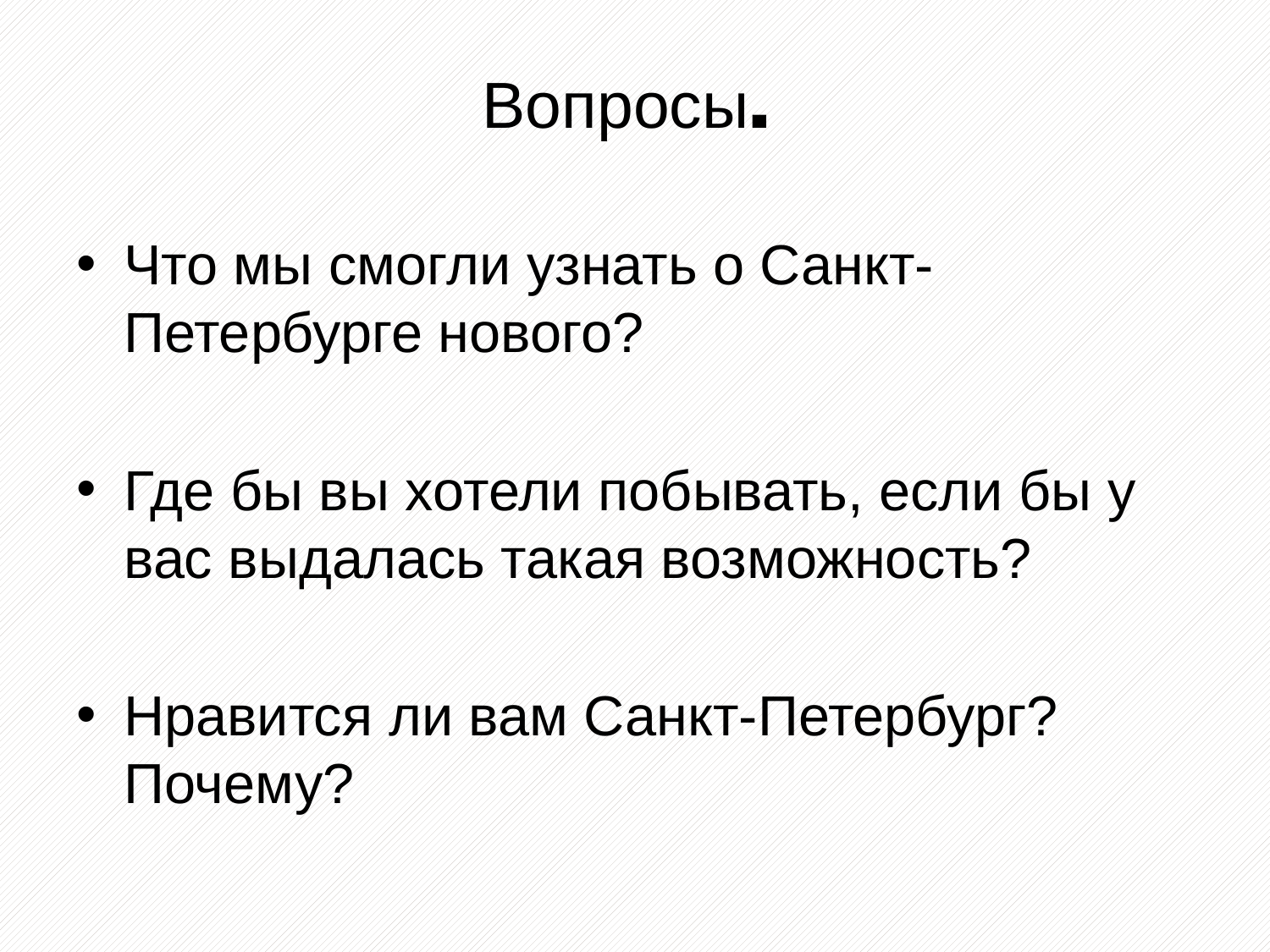

# Вопросы.
Что мы смогли узнать о Санкт-Петербурге нового?

Где бы вы хотели побывать, если бы у вас выдалась такая возможность?

Нравится ли вам Санкт-Петербург? Почему?